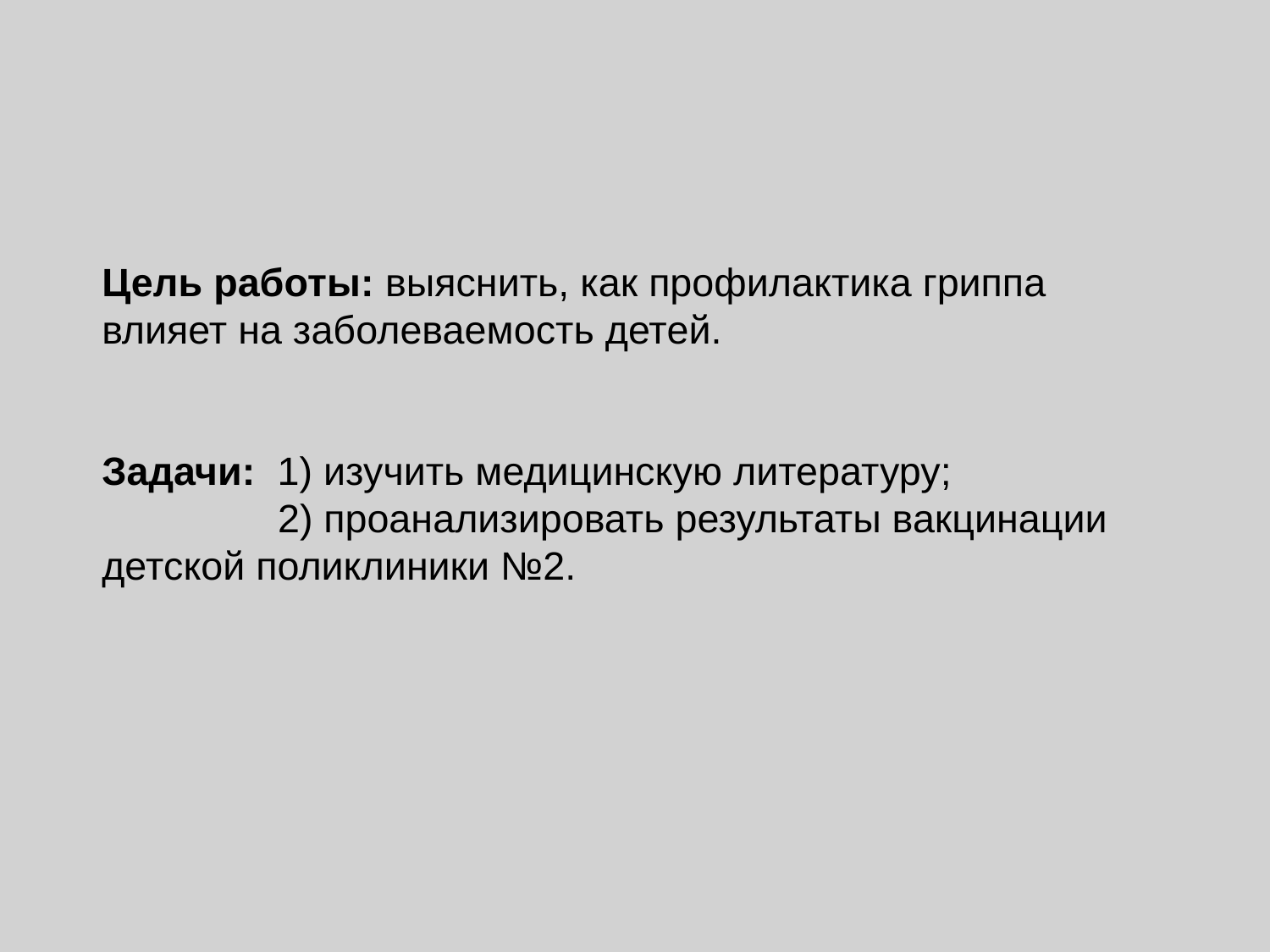

# Цель работы: выяснить, как профилактика гриппа влияет на заболеваемость детей.   Задачи:  1) изучить медицинскую литературу; 2) проанализировать результаты вакцинации детской поликлиники №2.